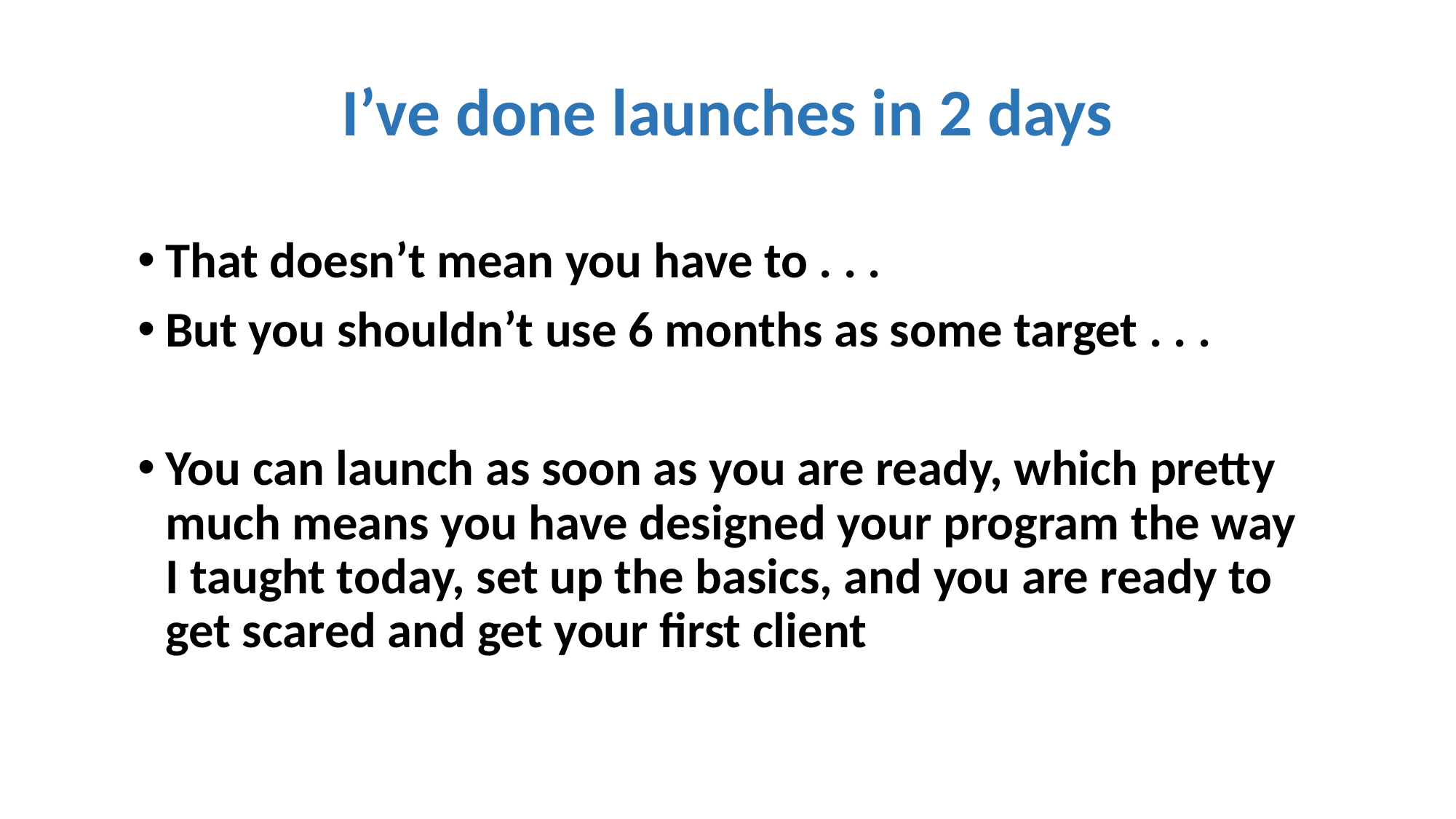

I’ve done launches in 2 days

That doesn’t mean you have to . . .
But you shouldn’t use 6 months as some target . . .

You can launch as soon as you are ready, which pretty much means you have designed your program the way I taught today, set up the basics, and you are ready to get scared and get your first client